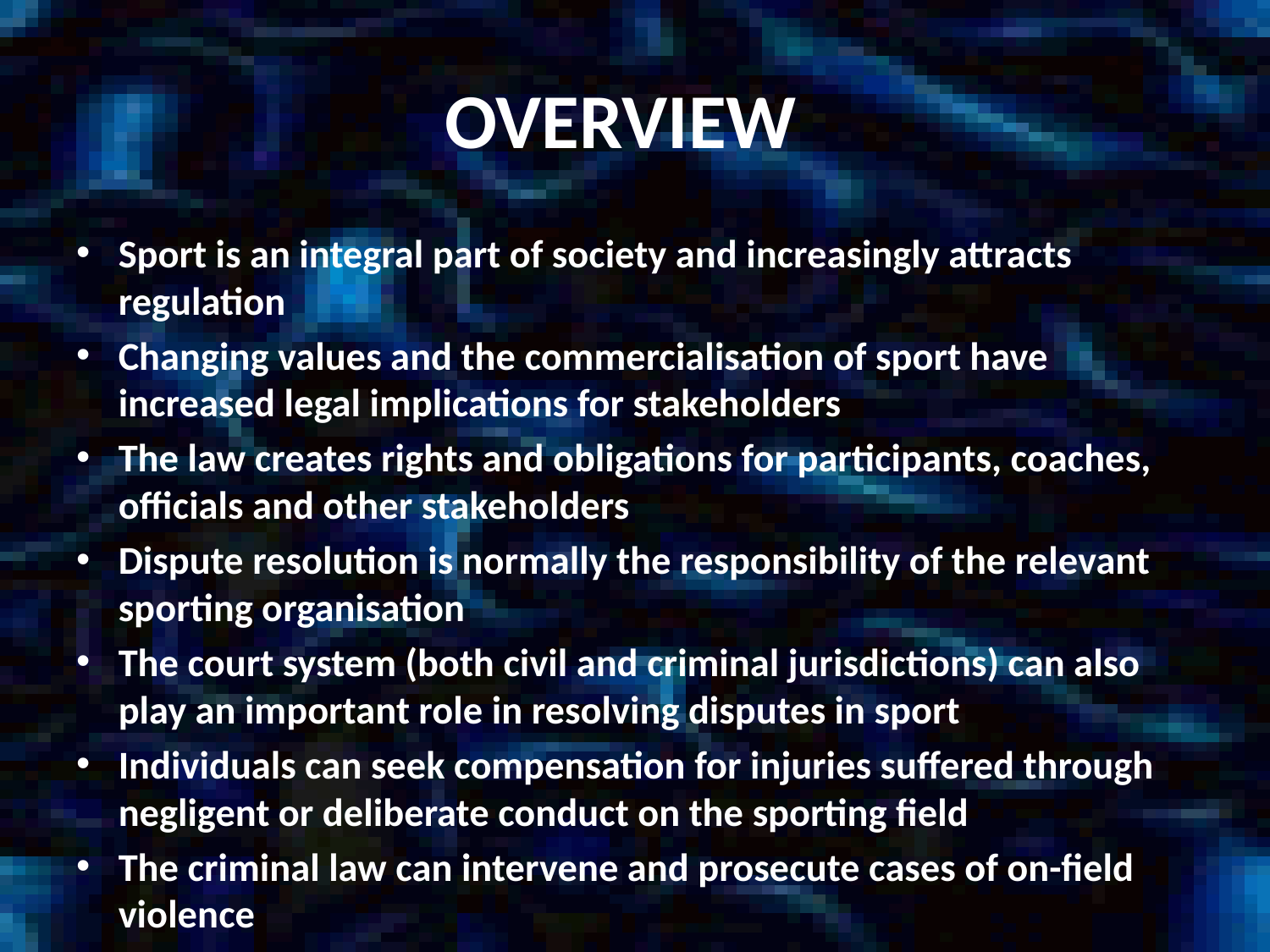

# OVERVIEW
Sport is an integral part of society and increasingly attracts regulation
Changing values and the commercialisation of sport have increased legal implications for stakeholders
The law creates rights and obligations for participants, coaches, officials and other stakeholders
Dispute resolution is normally the responsibility of the relevant sporting organisation
The court system (both civil and criminal jurisdictions) can also play an important role in resolving disputes in sport
Individuals can seek compensation for injuries suffered through negligent or deliberate conduct on the sporting field
The criminal law can intervene and prosecute cases of on-field violence